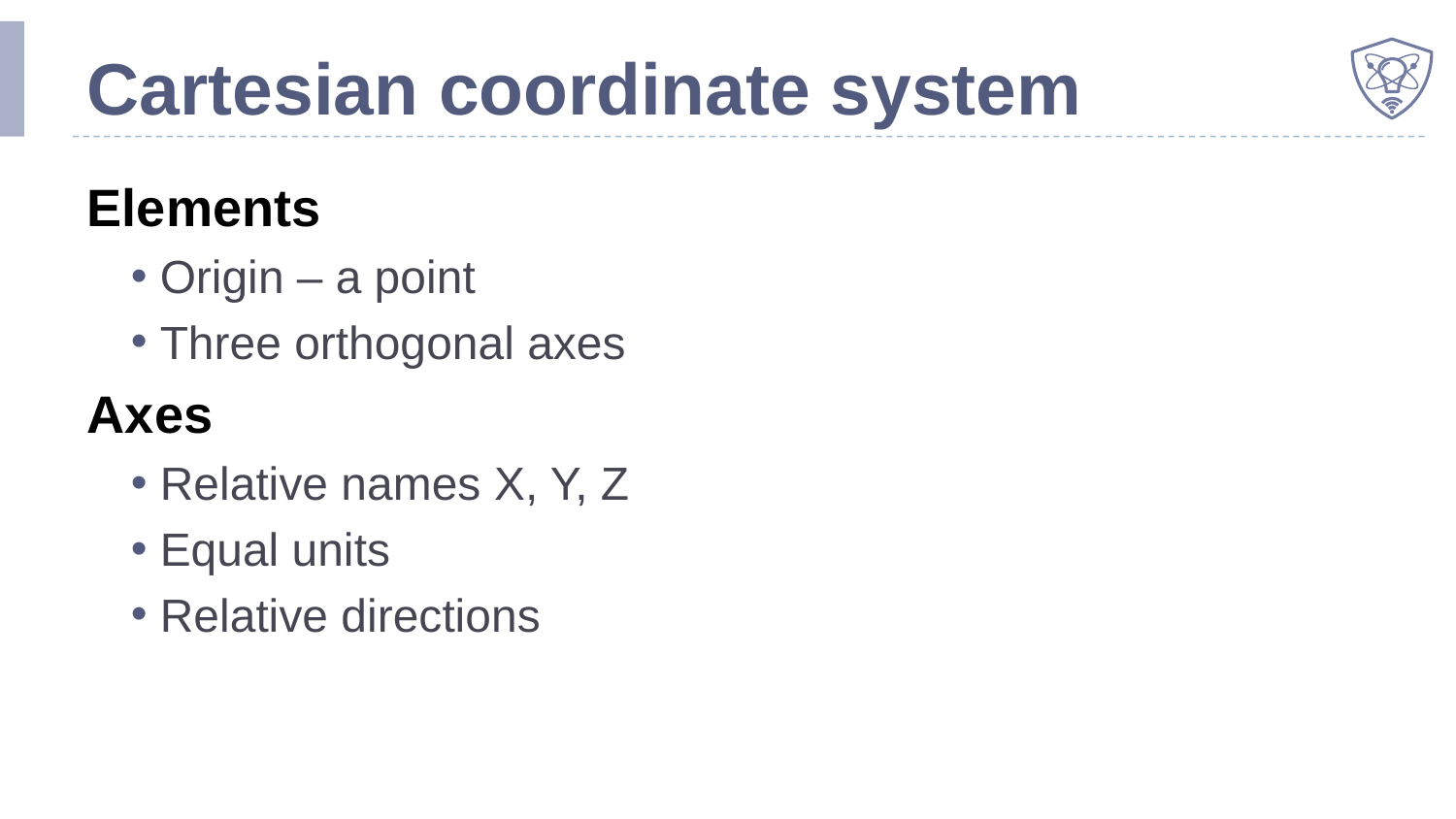

# Cartesian coordinate system
Elements
Origin – a point
Three orthogonal axes
Axes
Relative names X, Y, Z
Equal units
Relative directions